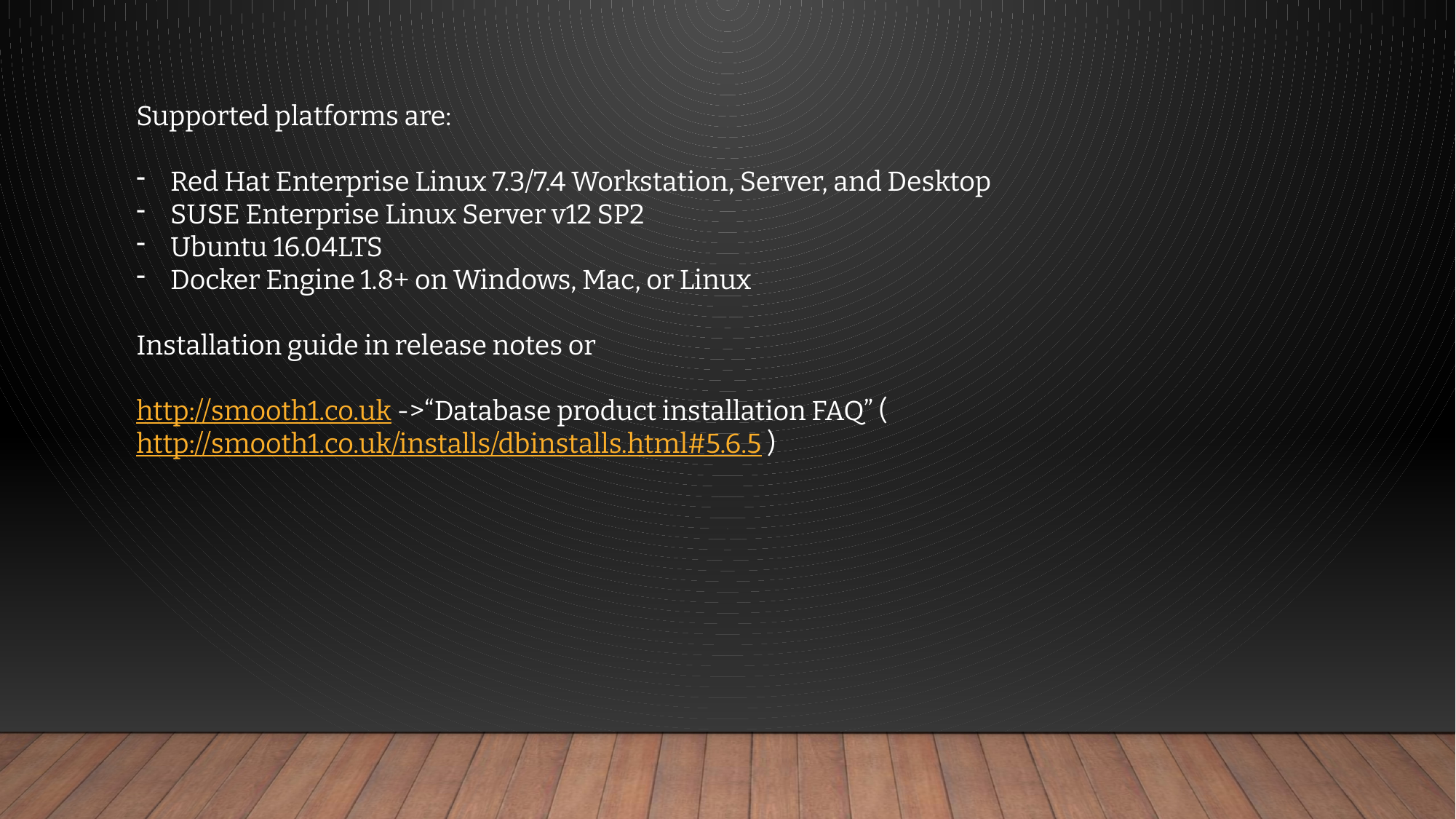

Supported platforms are:

Red Hat Enterprise Linux 7.3/7.4 Workstation, Server, and Desktop
SUSE Enterprise Linux Server v12 SP2
Ubuntu 16.04LTS
Docker Engine 1.8+ on Windows, Mac, or Linux

Installation guide in release notes or

http://smooth1.co.uk ->“Database product installation FAQ” (http://smooth1.co.uk/installs/dbinstalls.html#5.6.5 )